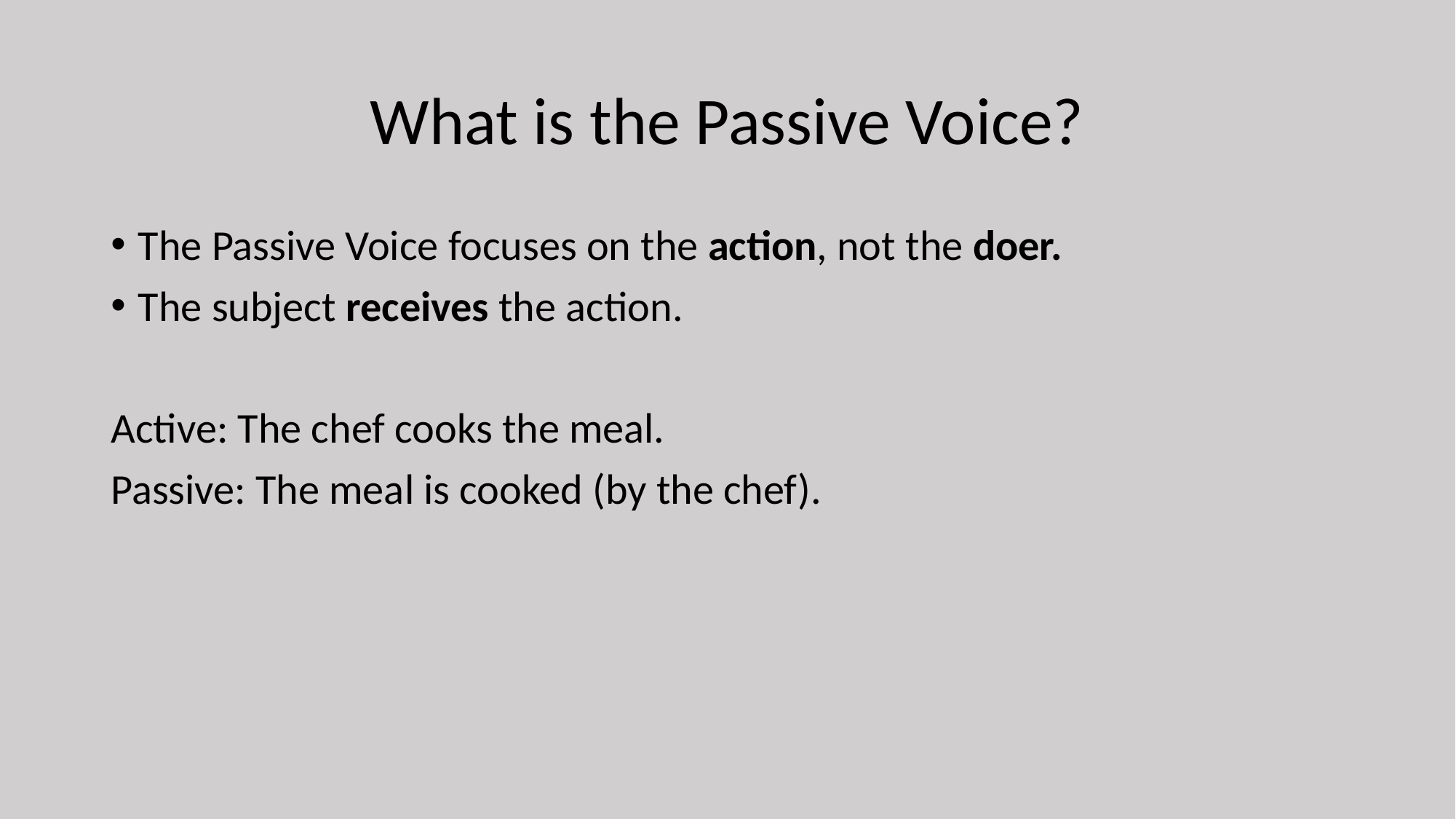

# What is the Passive Voice?
The Passive Voice focuses on the action, not the doer.
The subject receives the action.

Active: The chef cooks the meal.
Passive: The meal is cooked (by the chef).